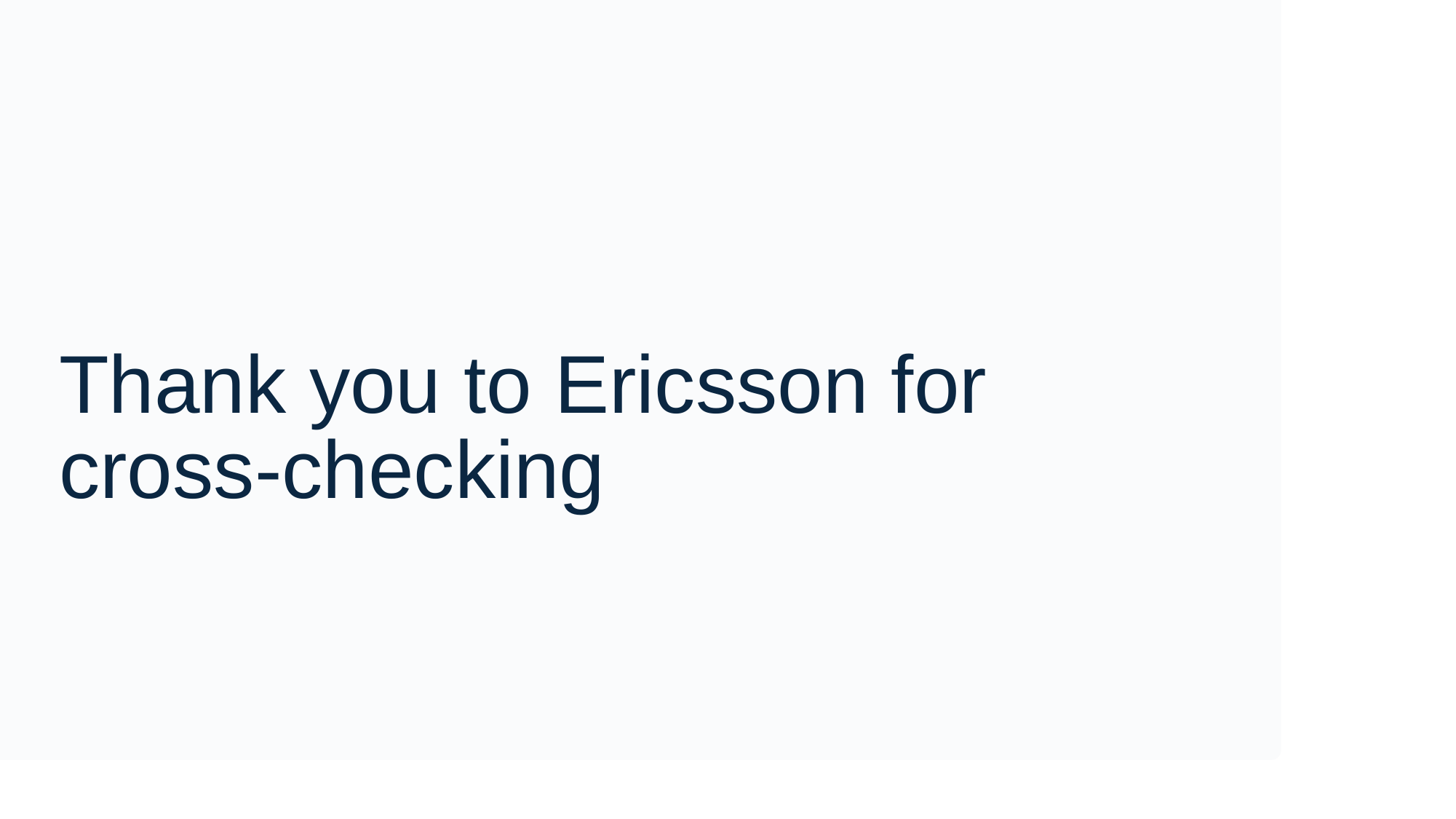

# Thank you to Ericsson for cross-checking